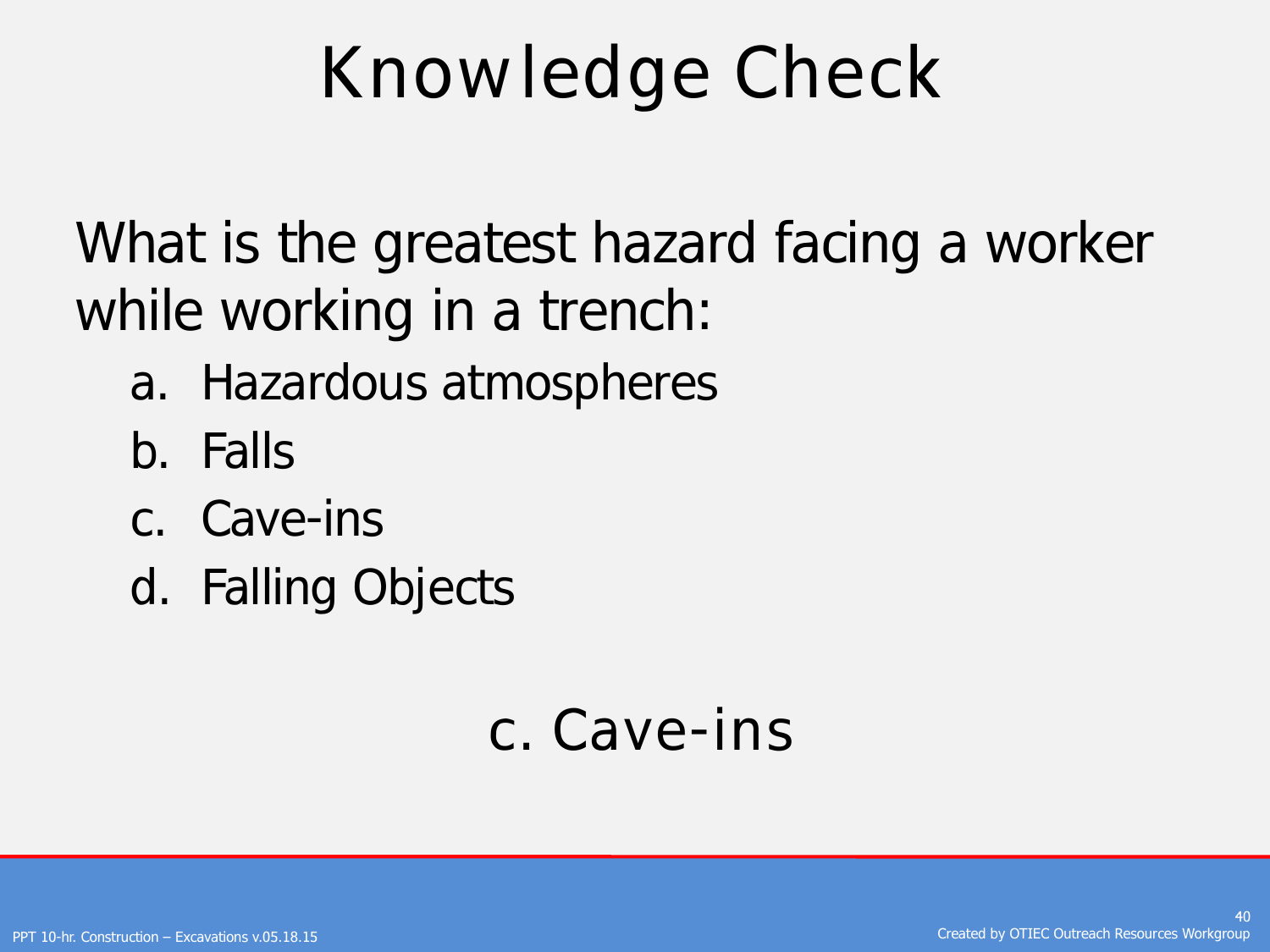

# Knowledge Check
What is the greatest hazard facing a worker while working in a trench:
Hazardous atmospheres
Falls
Cave-ins
Falling Objects
c. Cave-ins